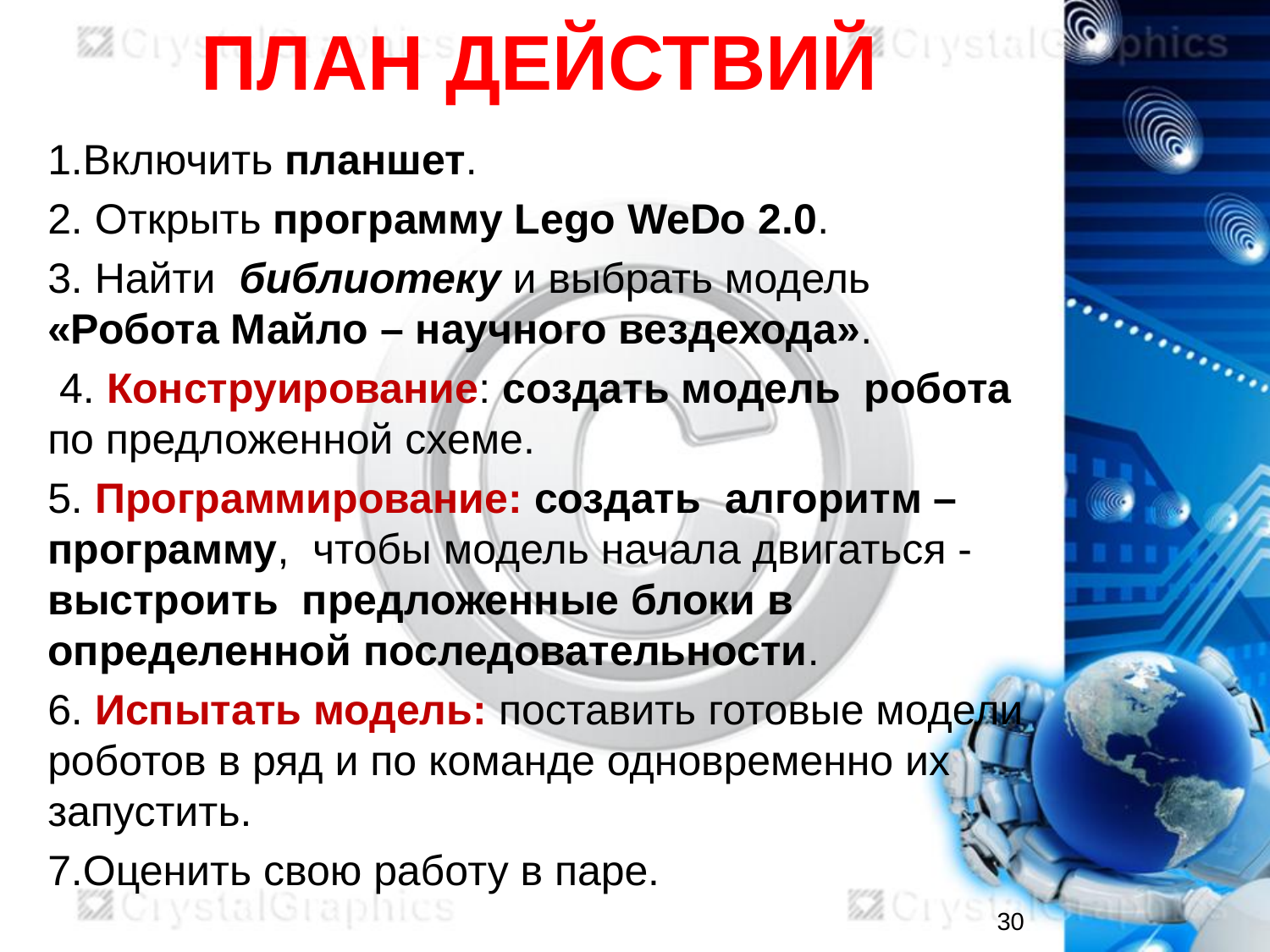

# ПЛАН ДЕЙСТВИЙ
1.Включить планшет.
2. Открыть программу Lego WeDo 2.0.
3. Найти  библиотеку и выбрать модель  «Робота Майло – научного вездехода».
 4. Конструирование: создать модель  робота по предложенной схеме.
5. Программирование: создать  алгоритм – программу,  чтобы модель начала двигаться -  выстроить  предложенные блоки в определенной последовательности.
6. Испытать модель: поставить готовые модели роботов в ряд и по команде одновременно их запустить.
7.Оценить свою работу в паре.

30